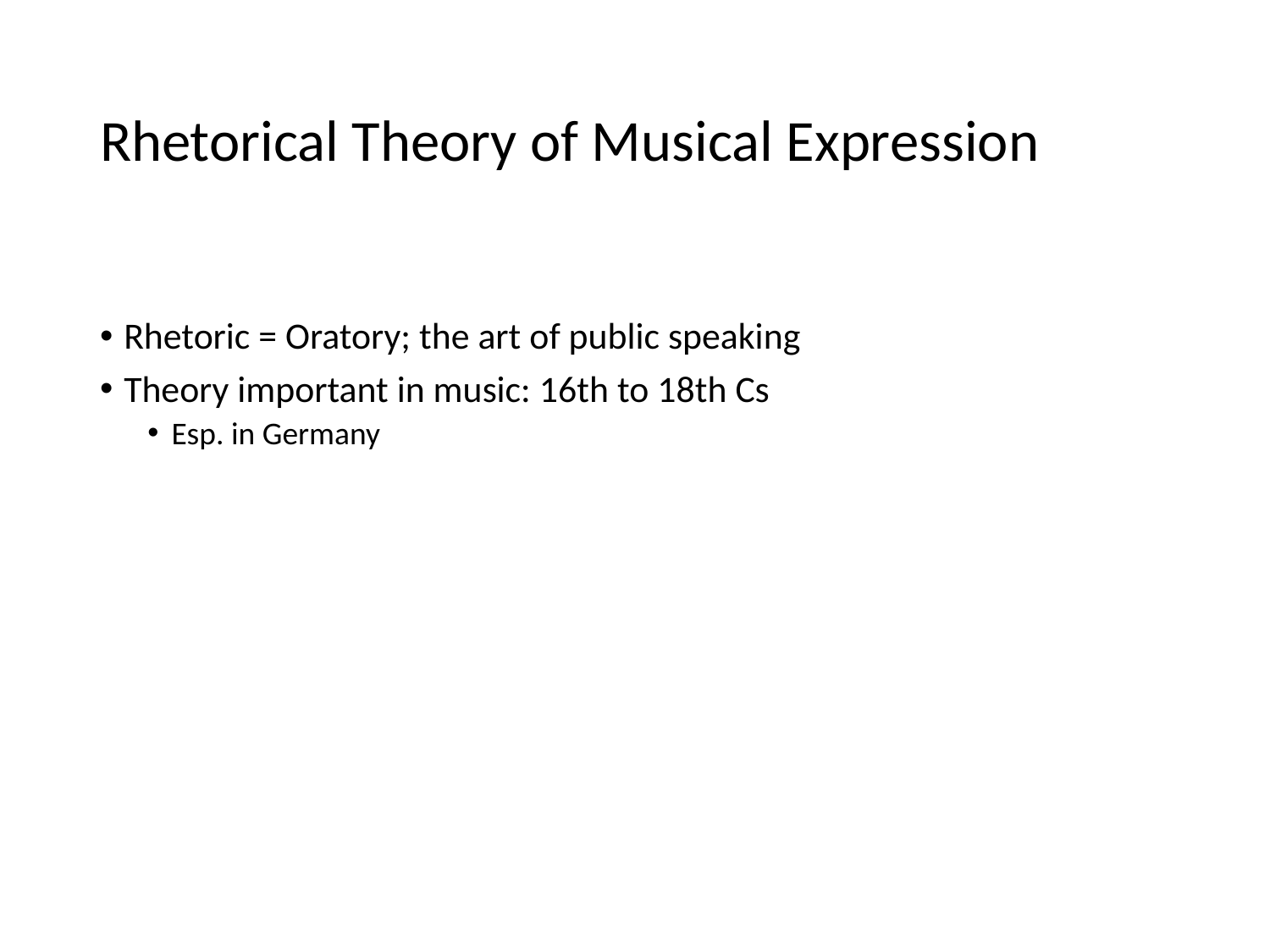

# Rhetorical Theory of Musical Expression

Rhetoric = Oratory; the art of public speaking
Theory important in music: 16th to 18th Cs
Esp. in Germany